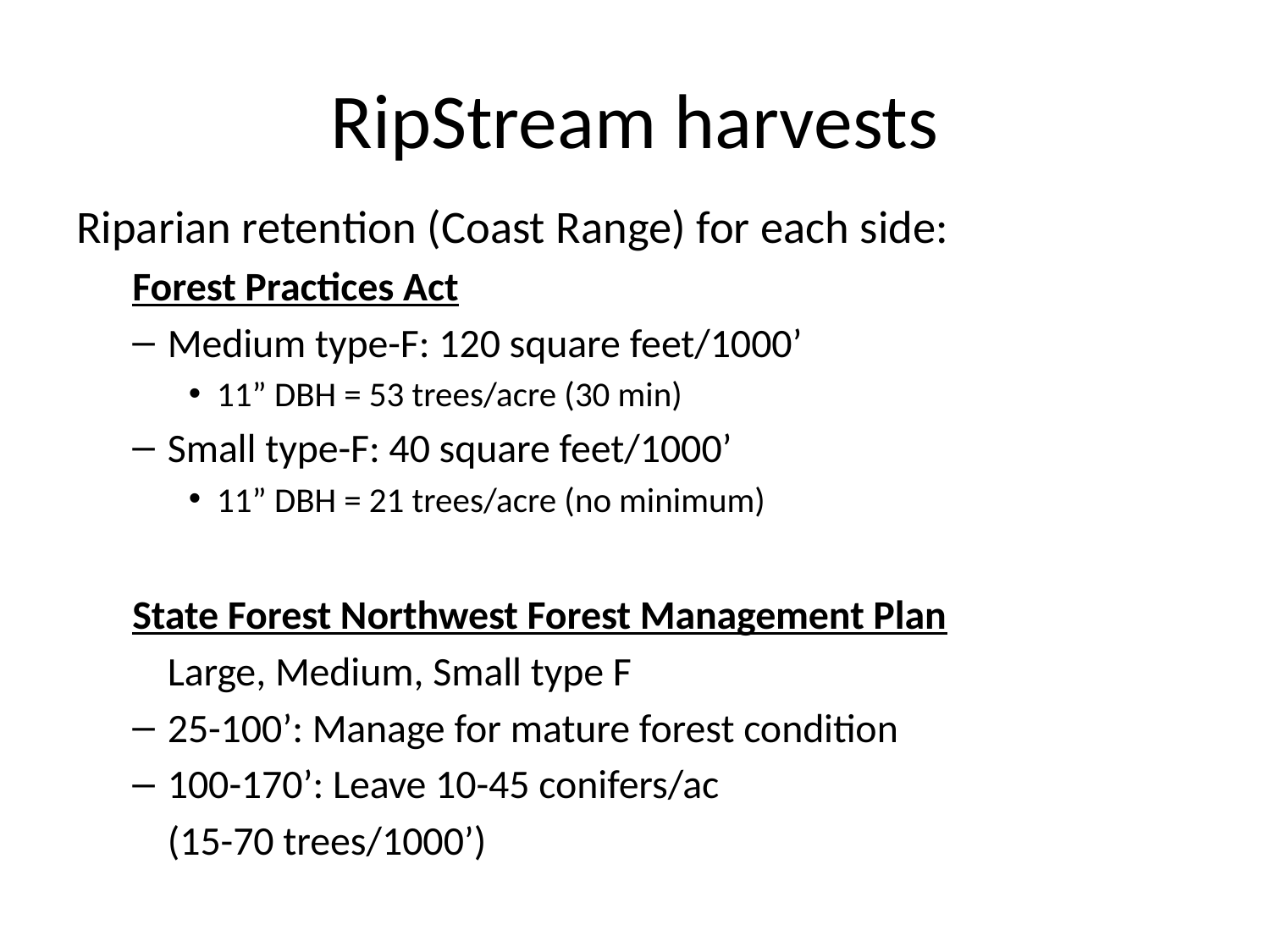

# RipStream harvests
Riparian retention (Coast Range) for each side:
Forest Practices Act
Medium type-F: 120 square feet/1000’
11” DBH = 53 trees/acre (30 min)
Small type-F: 40 square feet/1000’
11” DBH = 21 trees/acre (no minimum)

State Forest Northwest Forest Management Plan
	Large, Medium, Small type F
25-100’: Manage for mature forest condition
100-170’: Leave 10-45 conifers/ac
			(15-70 trees/1000’)